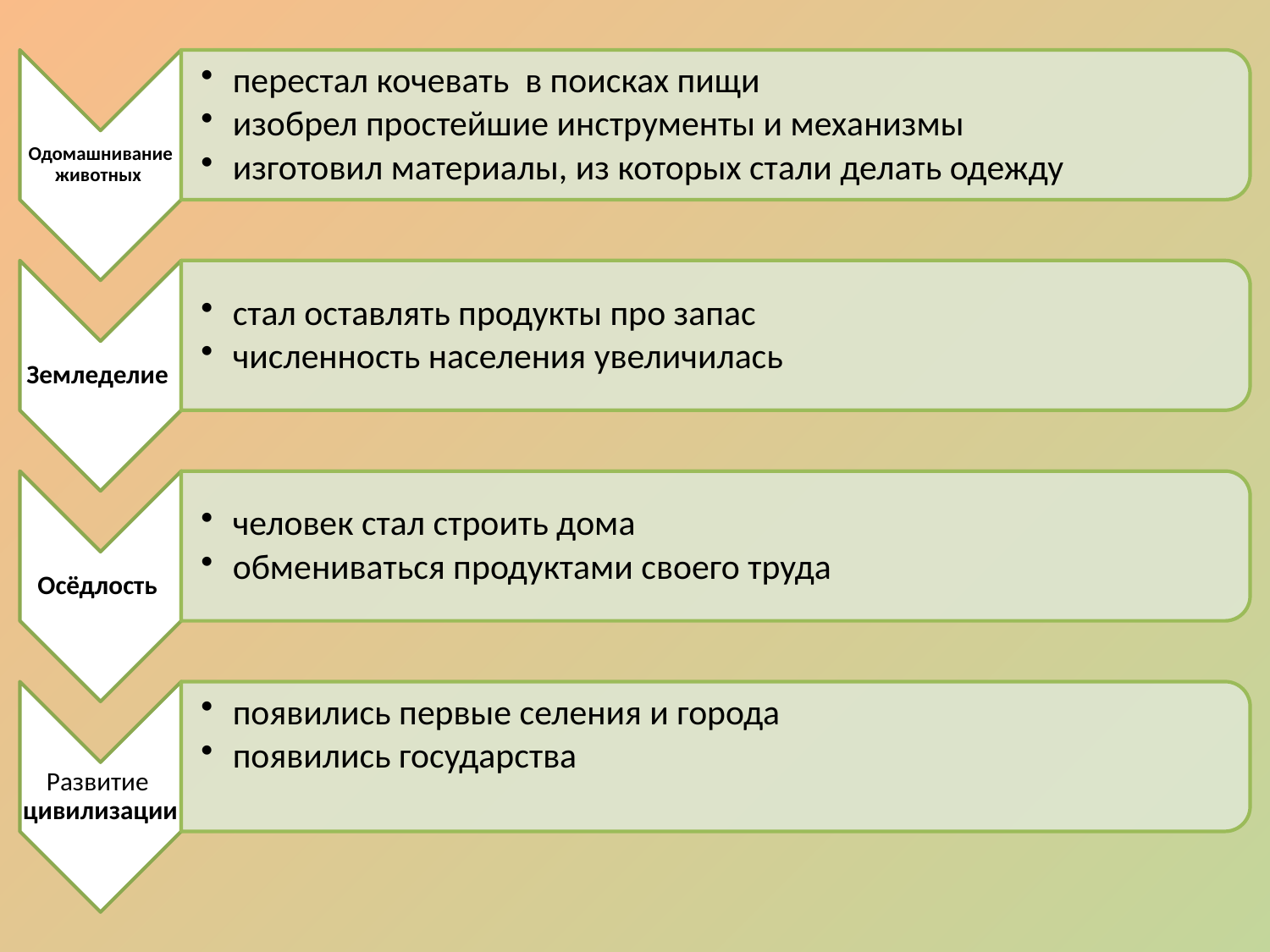

Одомашнивание животных
перестал кочевать  в поисках пищи
изобрел простейшие инструменты и механизмы
изготовил материалы, из которых стали делать одежду
Земледелие
стал оставлять продукты про запас
численность населения увеличилась
Осёдлость
человек стал строить дома
обмениваться продуктами своего труда
Развитие  цивилизации
появились первые селения и города
появились государства